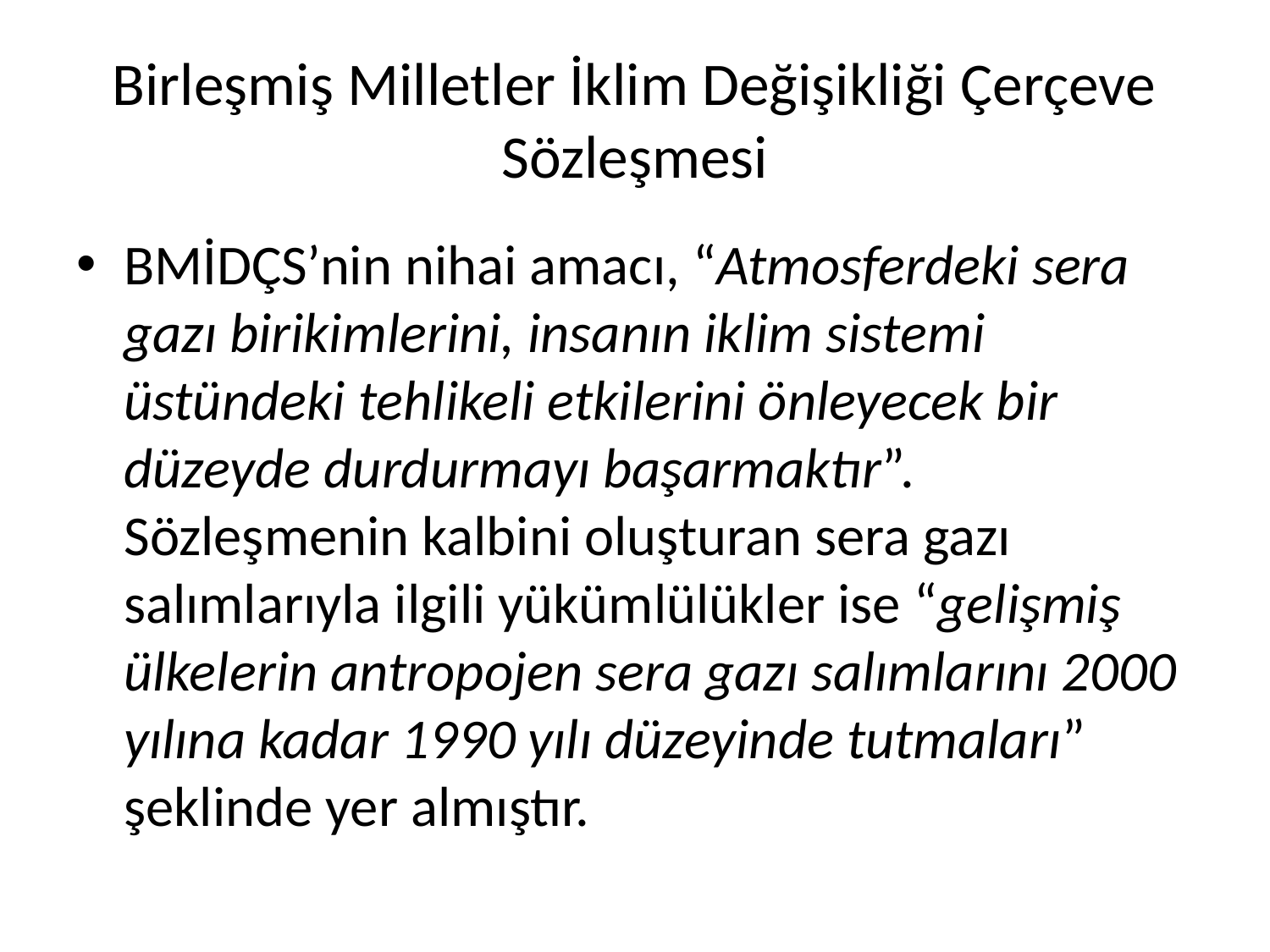

# Birleşmiş Milletler İklim Değişikliği Çerçeve Sözleşmesi
BMİDÇS’nin nihai amacı, “Atmosferdeki sera gazı birikimlerini, insanın iklim sistemi üstündeki tehlikeli etkilerini önleyecek bir düzeyde durdurmayı başarmaktır”. Sözleşmenin kalbini oluşturan sera gazı salımlarıyla ilgili yükümlülükler ise “gelişmiş ülkelerin antropojen sera gazı salımlarını 2000 yılına kadar 1990 yılı düzeyinde tutmaları” şeklinde yer almıştır.